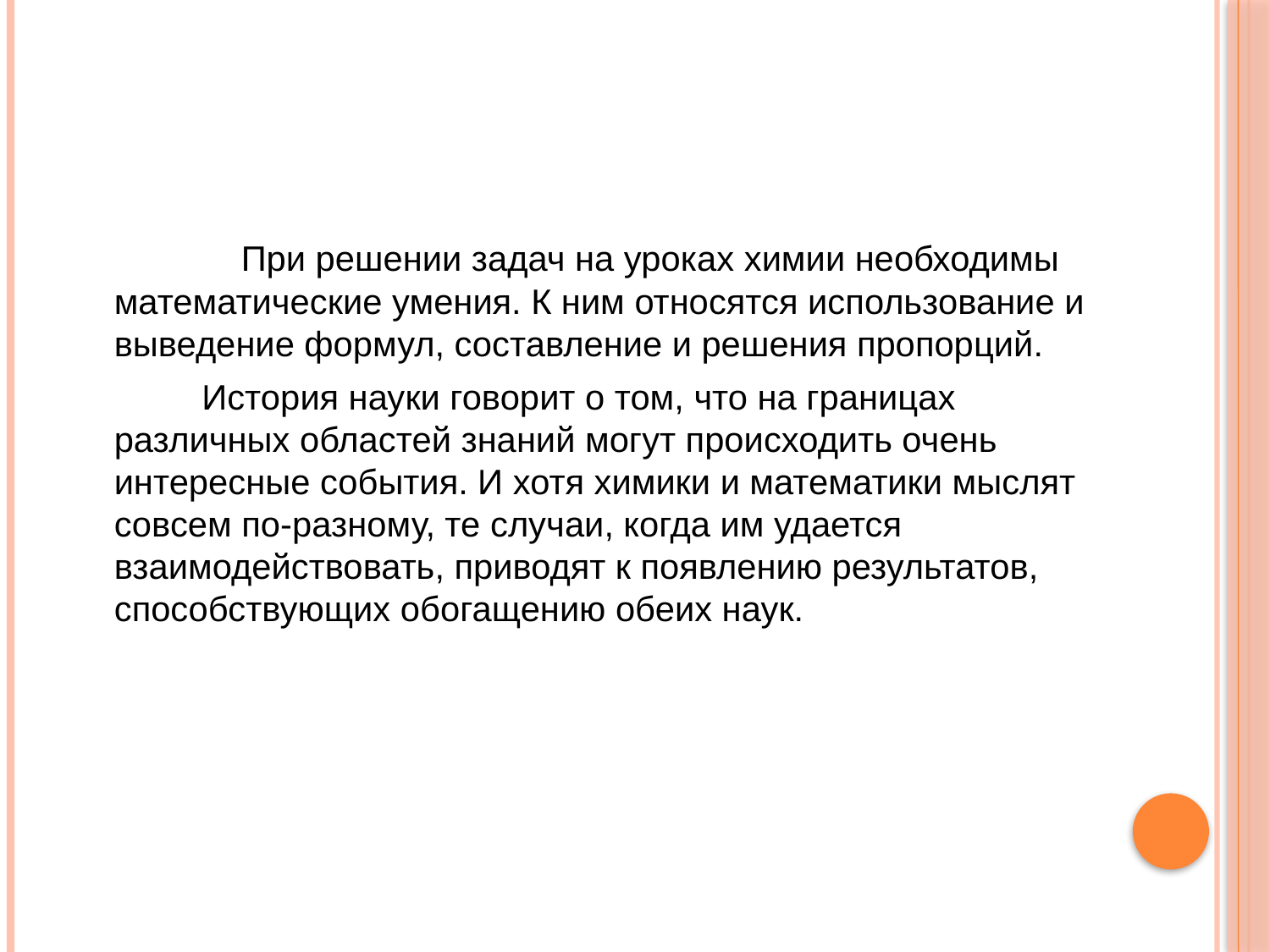

#
		При решении задач на уроках химии необходимы математические умения. К ним относятся использование и выведение формул, составление и решения пропорций.
	         История науки говорит о том, что на границах различных областей знаний могут происходить очень интересные события. И хотя химики и математики мыслят совсем по-разному, те случаи, когда им удается взаимодействовать, приводят к появлению результатов, способствующих обогащению обеих наук.